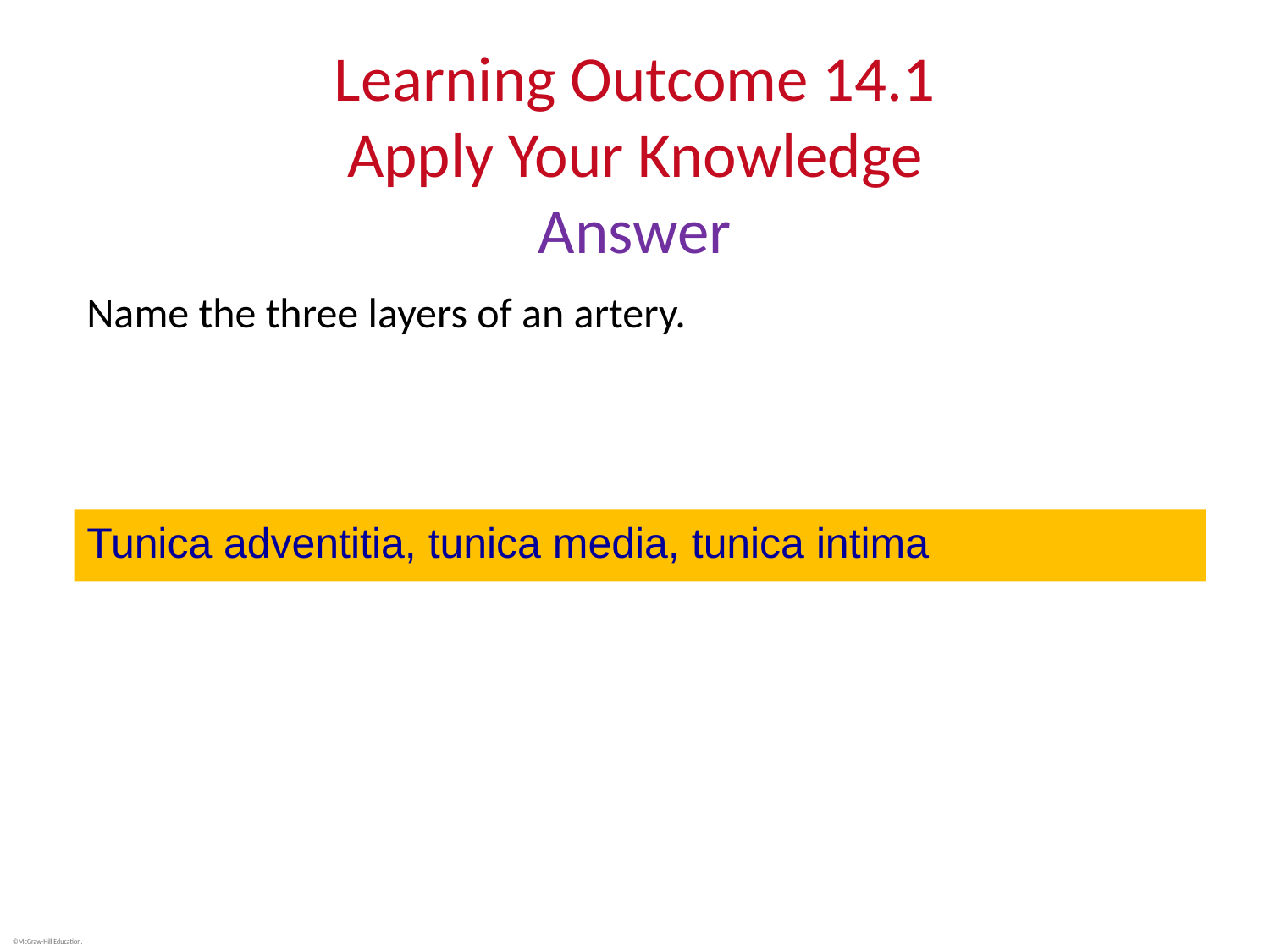

# Learning Outcome 14.1 Apply Your Knowledge Answer
Name the three layers of an artery.
Tunica adventitia, tunica media, tunica intima